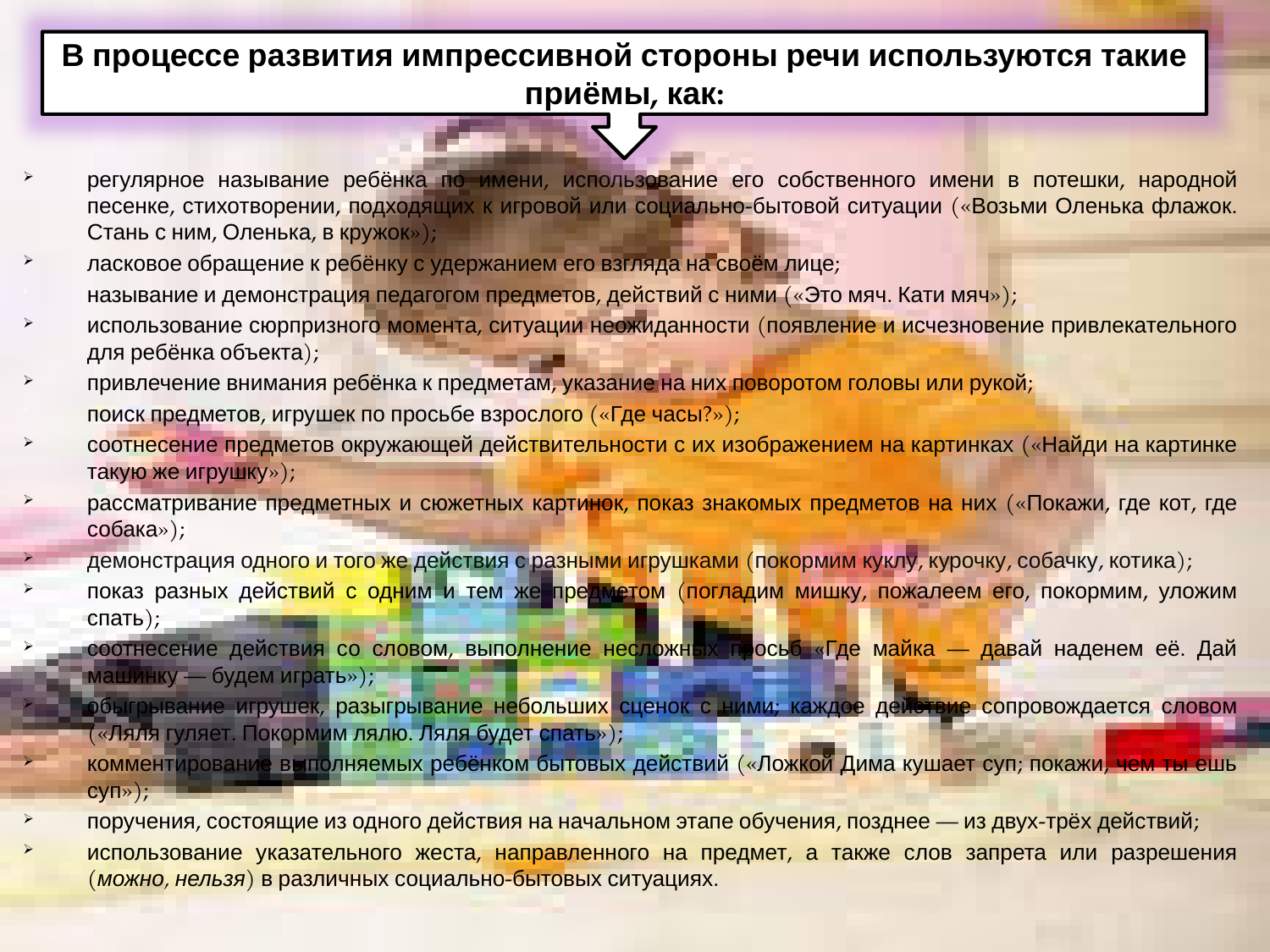

В процессе развития импрессивной стороны речи используются такие приёмы, как:
регулярное называние ребёнка по имени, использование его собственного имени в потешки, народной песенке, стихотворении, подходящих к игровой или социально-бытовой ситуации («Возьми Оленька флажок. Стань с ним, Оленька, в кружок»);
ласковое обращение к ребёнку с удержанием его взгляда на своём лице;
называние и демонстрация педагогом предметов, действий с ними («Это мяч. Кати мяч»);
использование сюрпризного момента, ситуации неожиданности (появление и исчезновение привлекательного для ребёнка объекта);
привлечение внимания ребёнка к предметам, указание на них поворотом головы или рукой;
поиск предметов, игрушек по просьбе взрослого («Где часы?»);
соотнесение предметов окружающей действительности с их изображением на картинках («Найди на картинке такую же игрушку»);
рассматривание предметных и сюжетных картинок, показ знакомых предметов на них («Покажи, где кот, где собака»);
демонстрация одного и того же действия с разными игрушками (покормим куклу, курочку, собачку, котика);
показ разных действий с одним и тем же предметом (погладим мишку, пожалеем его, покормим, уложим спать);
соотнесение действия со словом, выполнение несложных просьб «Где майка — давай наденем её. Дай машинку — будем играть»);
обыгрывание игрушек, разыгрывание небольших сценок с ними; каждое действие сопровождается словом («Ляля гуляет. Покормим лялю. Ляля будет спать»);
комментирование выполняемых ребёнком бытовых действий («Ложкой Дима кушает суп; покажи, чем ты ешь суп»);
поручения, состоящие из одного действия на начальном этапе обучения, позднее — из двух-трёх действий;
использование указательного жеста, направленного на предмет, а также слов запрета или разрешения (можно, нельзя) в различных социально-бытовых ситуациях.